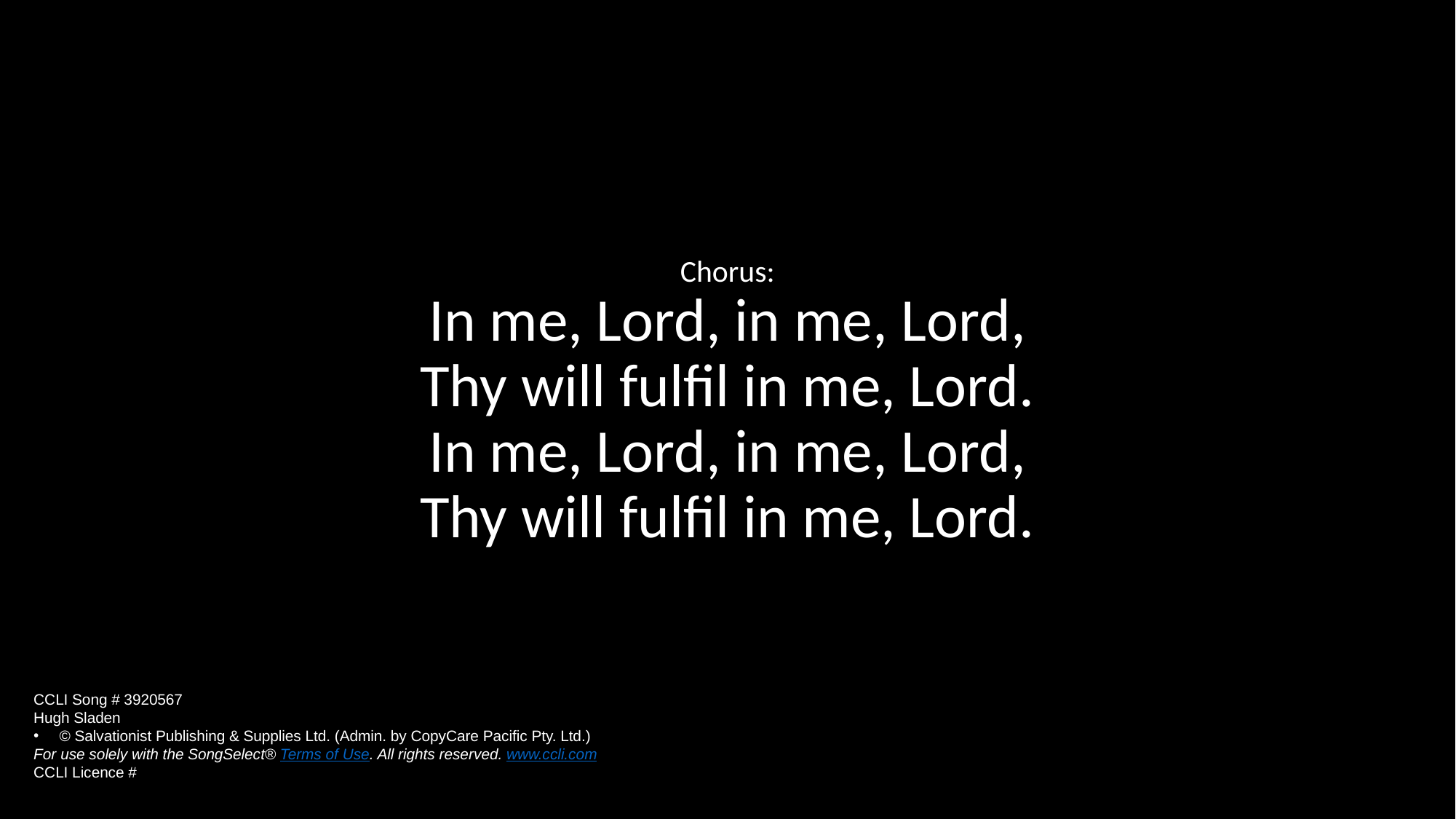

Chorus:
In me, Lord, in me, Lord,
Thy will fulfil in me, Lord.
In me, Lord, in me, Lord,
Thy will fulfil in me, Lord.
CCLI Song # 3920567
Hugh Sladen
© Salvationist Publishing & Supplies Ltd. (Admin. by CopyCare Pacific Pty. Ltd.)
For use solely with the SongSelect® Terms of Use. All rights reserved. www.ccli.com
CCLI Licence #